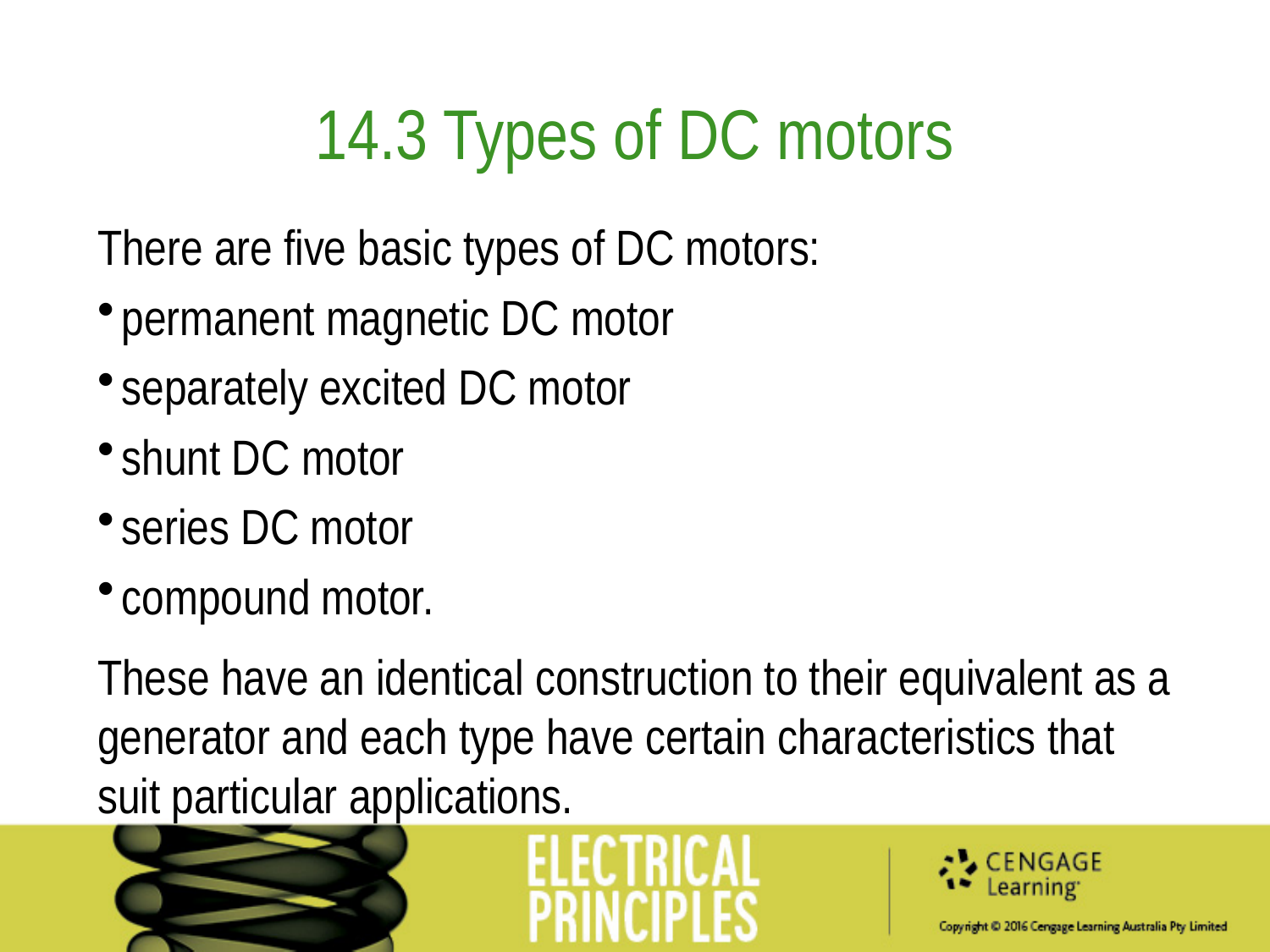

14.3 Types of DC motors
There are five basic types of DC motors:
permanent magnetic DC motor
separately excited DC motor
shunt DC motor
series DC motor
compound motor.
These have an identical construction to their equivalent as a generator and each type have certain characteristics that suit particular applications.